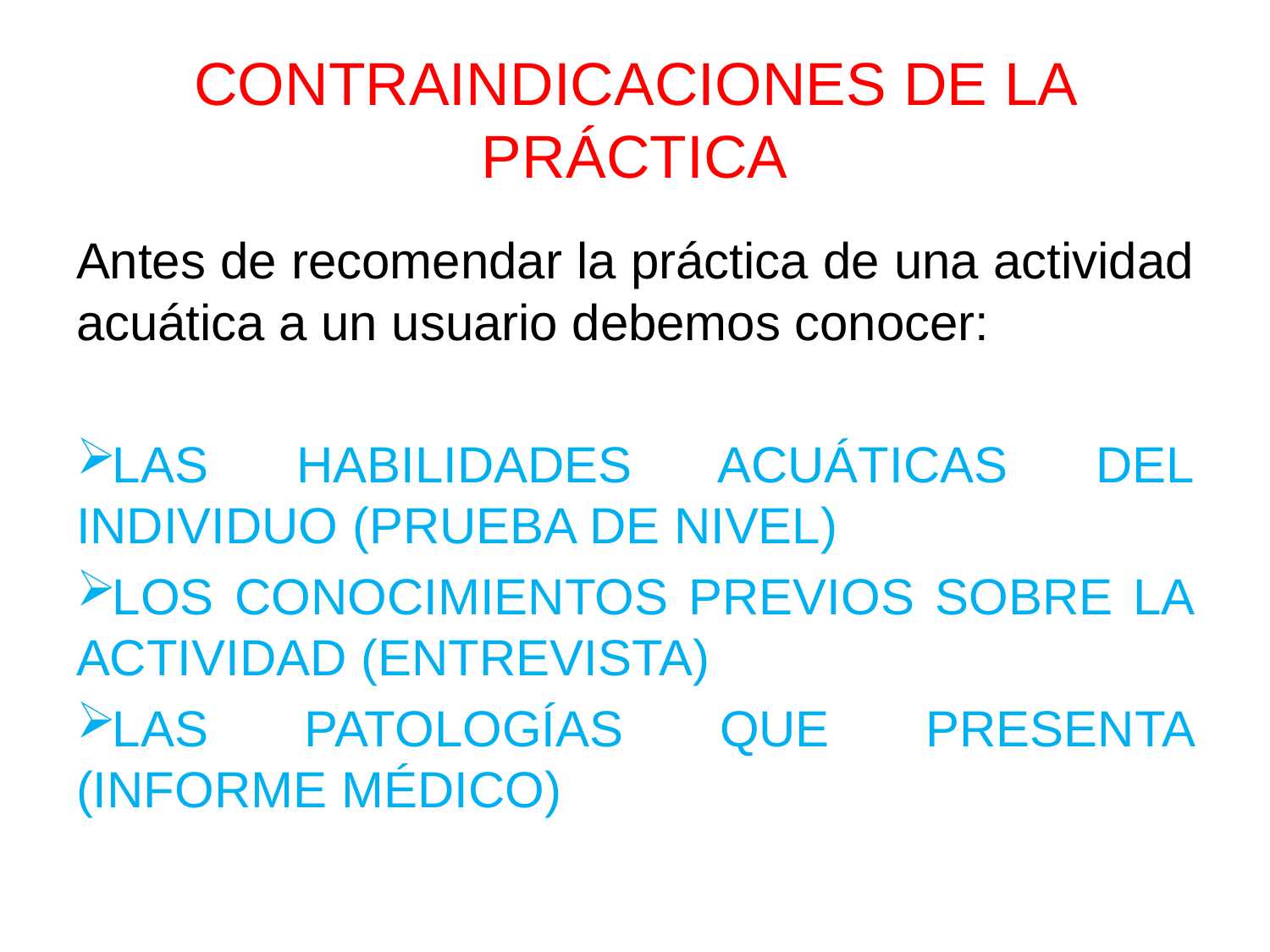

# CONTRAINDICACIONES DE LA PRÁCTICA
Antes de recomendar la práctica de una actividad acuática a un usuario debemos conocer:

LAS HABILIDADES ACUÁTICAS DEL INDIVIDUO (PRUEBA DE NIVEL)
LOS CONOCIMIENTOS PREVIOS SOBRE LA ACTIVIDAD (ENTREVISTA)
LAS PATOLOGÍAS QUE PRESENTA (INFORME MÉDICO)